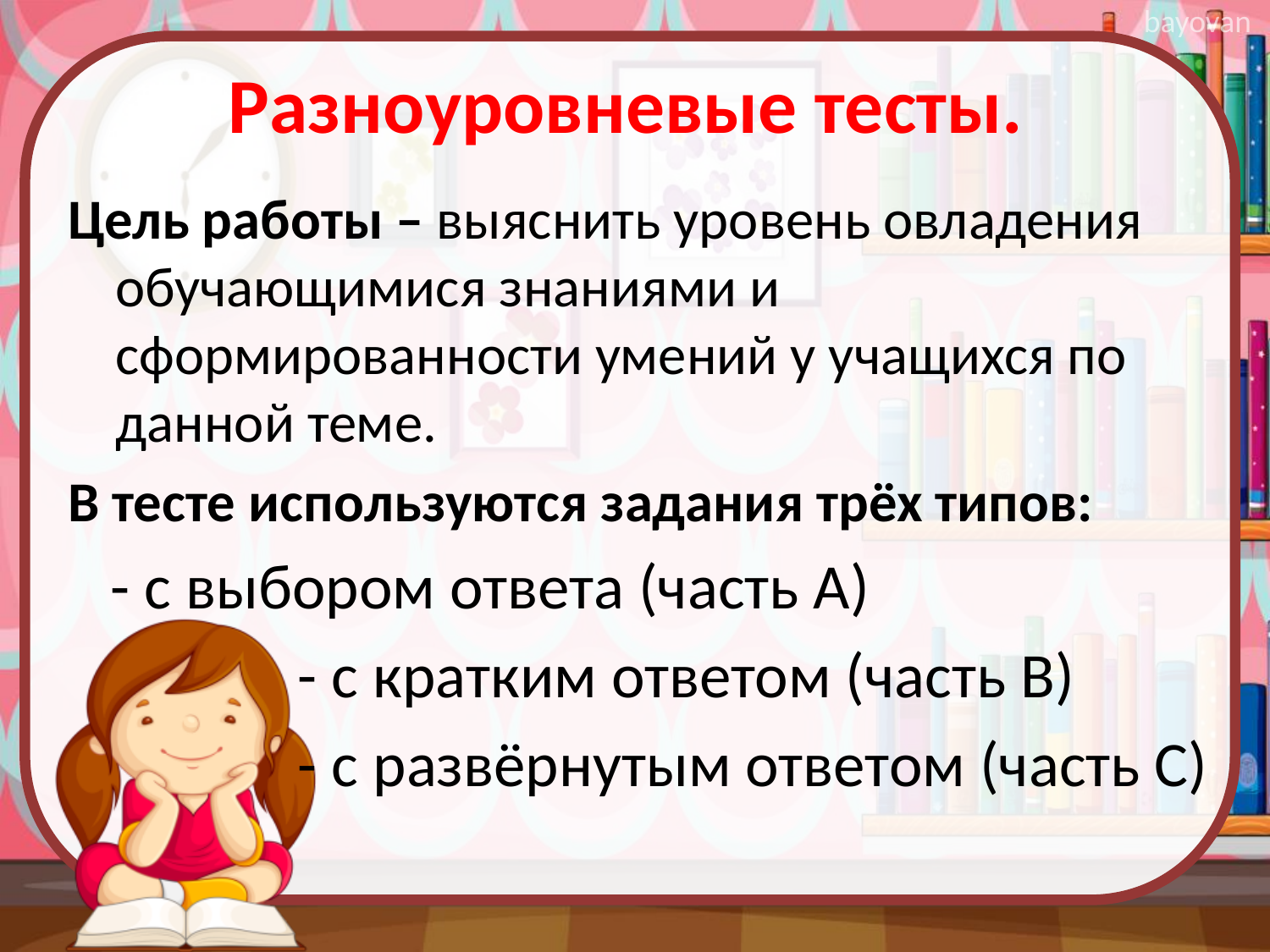

# Разноуровневые тесты.
Цель работы – выяснить уровень овладения обучающимися знаниями и сформированности умений у учащихся по данной теме.
В тесте используются задания трёх типов:
   - с выбором ответа (часть А)
                - с кратким ответом (часть В)
                - с развёрнутым ответом (часть С)